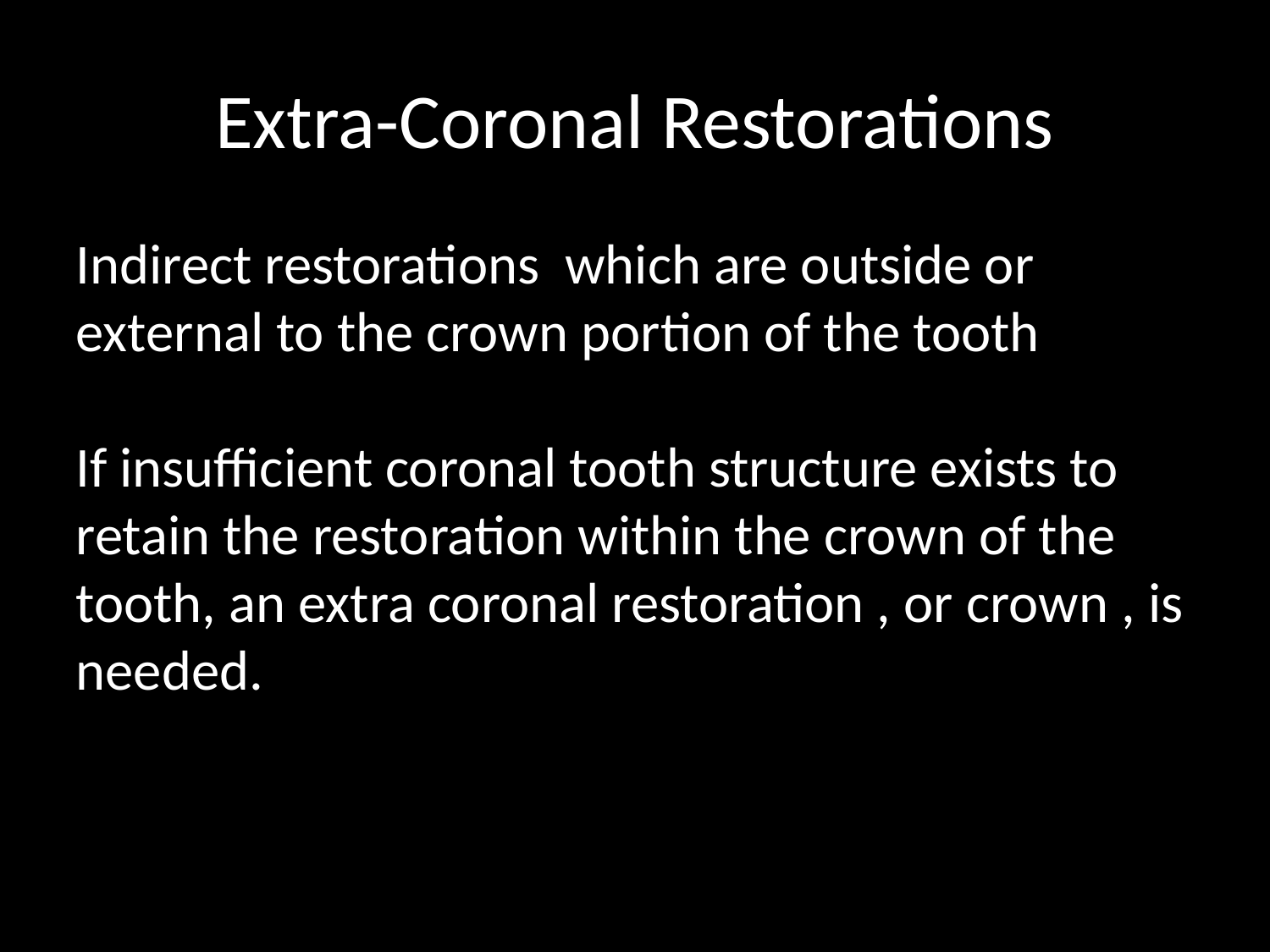

# Extra-Coronal Restorations
Indirect restorations  which are outside or
external to the crown portion of the tooth

If insufficient coronal tooth structure exists to retain the restoration within the crown of the tooth, an extra coronal restoration , or crown , is needed.